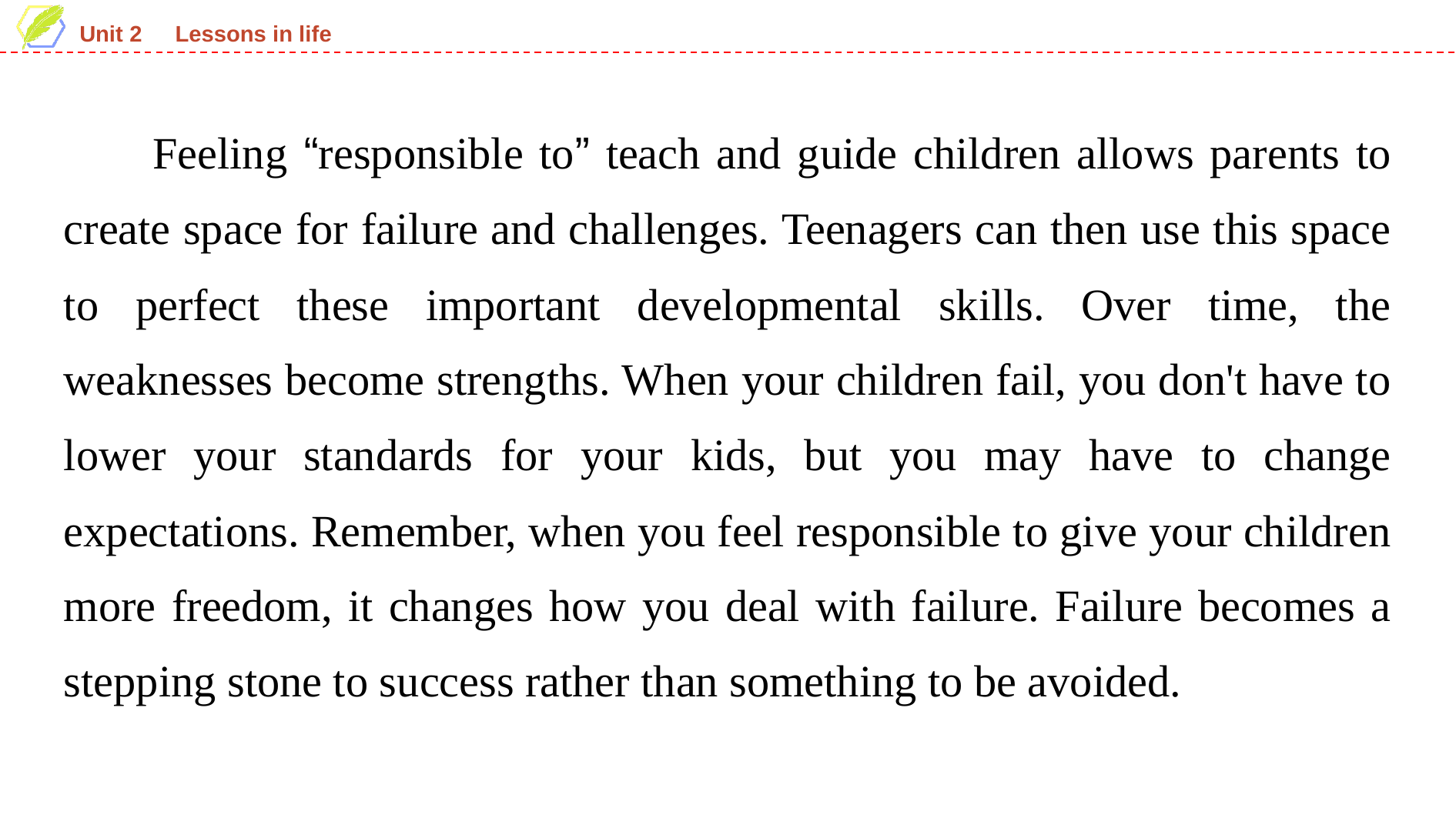

Feeling “responsible to” teach and guide children allows parents to create space for failure and challenges. Teenagers can then use this space to perfect these important developmental skills. Over time, the weaknesses become strengths. When your children fail, you don't have to lower your standards for your kids, but you may have to change expectations. Remember, when you feel responsible to give your children more freedom, it changes how you deal with failure. Failure becomes a stepping stone to success rather than something to be avoided.